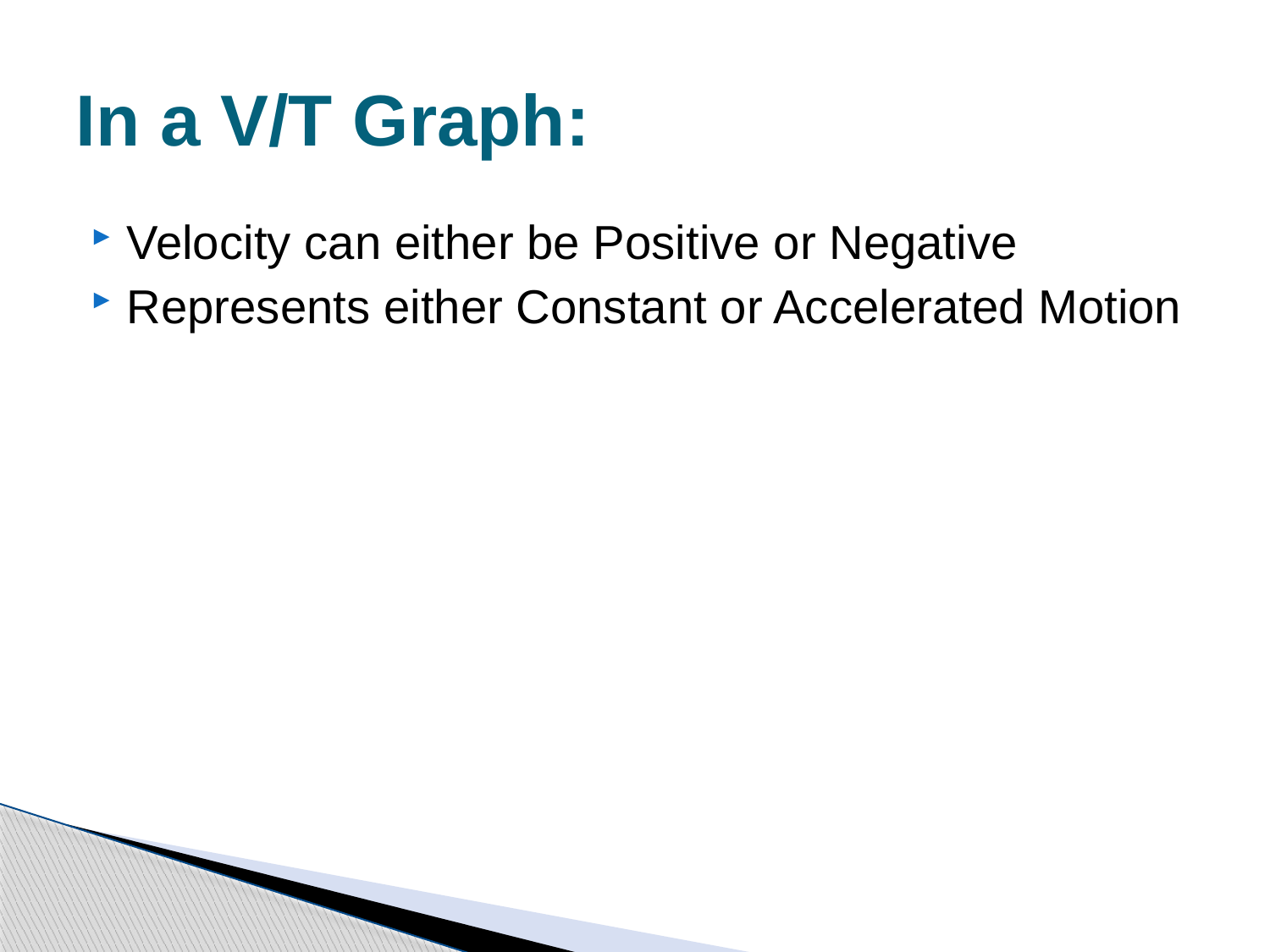

# In a V/T Graph:
Velocity can either be Positive or Negative
Represents either Constant or Accelerated Motion